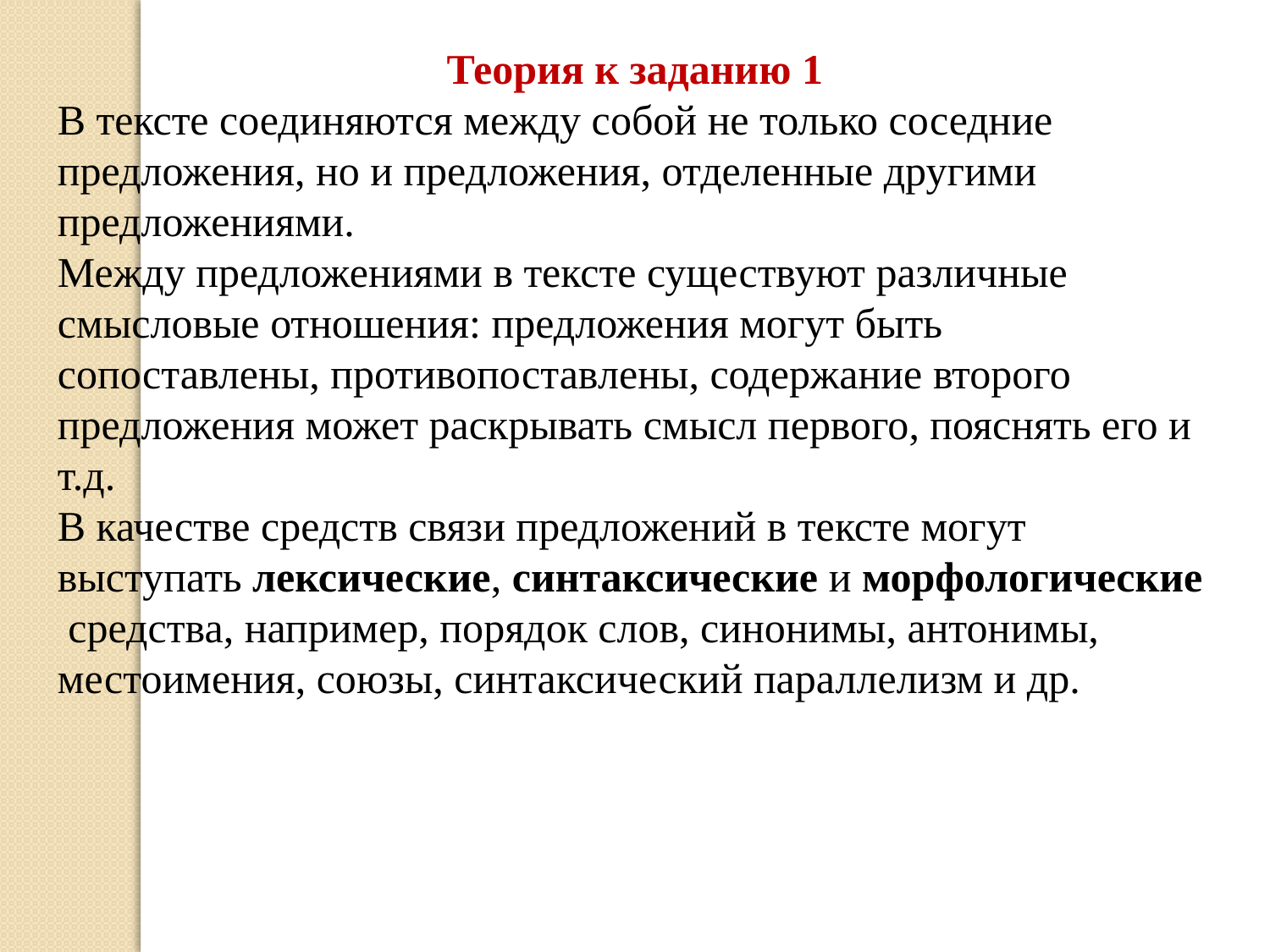

Теория к заданию 1
В тексте соединяются между собой не только соседние предложения, но и предложения, отделенные другими предложениями.
Между предложениями в тексте существуют различные смысловые отношения: предложения могут быть сопоставлены, противопоставлены, содержание второго предложения может раскрывать смысл первого, пояснять его и т.д.
В качестве средств связи предложений в тексте могут выступать лексические, синтаксические и морфологические средства, например, порядок слов, синонимы, антонимы, местоимения, союзы, синтаксический параллелизм и др.